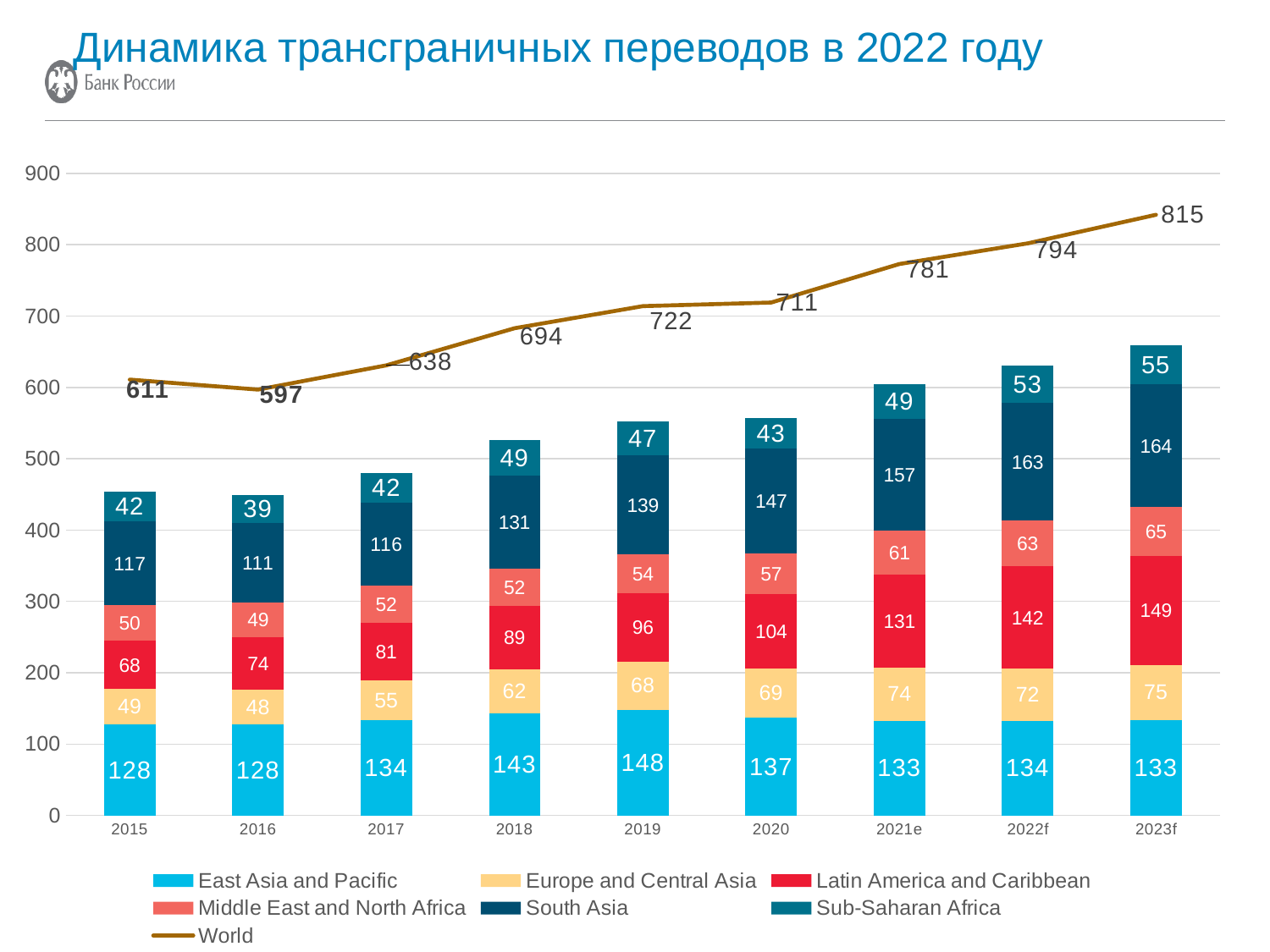

# Динамика трансграничных переводов в 2022 году

### Chart

| Category | East Asia and Pacific | Europe and Central Asia | Latin America and Caribbean | Middle East and North Africa | South Asia | Sub-Saharan Africa | World |
|---|---|---|---|---|---|---|---|
| 2015 | 128.0 | 49.0 | 68.0 | 50.0 | 117.0 | 42.0 | 611.0 |
| 2016 | 128.0 | 48.0 | 74.0 | 49.0 | 111.0 | 39.0 | 597.0 |
| 2017 | 134.0 | 55.0 | 81.0 | 52.0 | 116.0 | 42.0 | 631.0 |
| 2018 | 143.0 | 62.0 | 89.0 | 52.0 | 131.0 | 49.0 | 683.0 |
| 2019 | 148.0 | 68.0 | 96.0 | 54.0 | 139.0 | 47.0 | 714.0 |
| 2020 | 137.0 | 69.0 | 104.0 | 57.0 | 147.0 | 43.0 | 719.0 |
| 2021e | 133.0 | 74.0 | 131.0 | 61.0 | 157.0 | 49.0 | 773.0 |
| 2022f | 133.0 | 73.0 | 143.0 | 65.0 | 164.0 | 53.0 | 802.0 |
| 2023f | 134.0 | 77.0 | 153.0 | 68.0 | 172.0 | 55.0 | 842.0 |